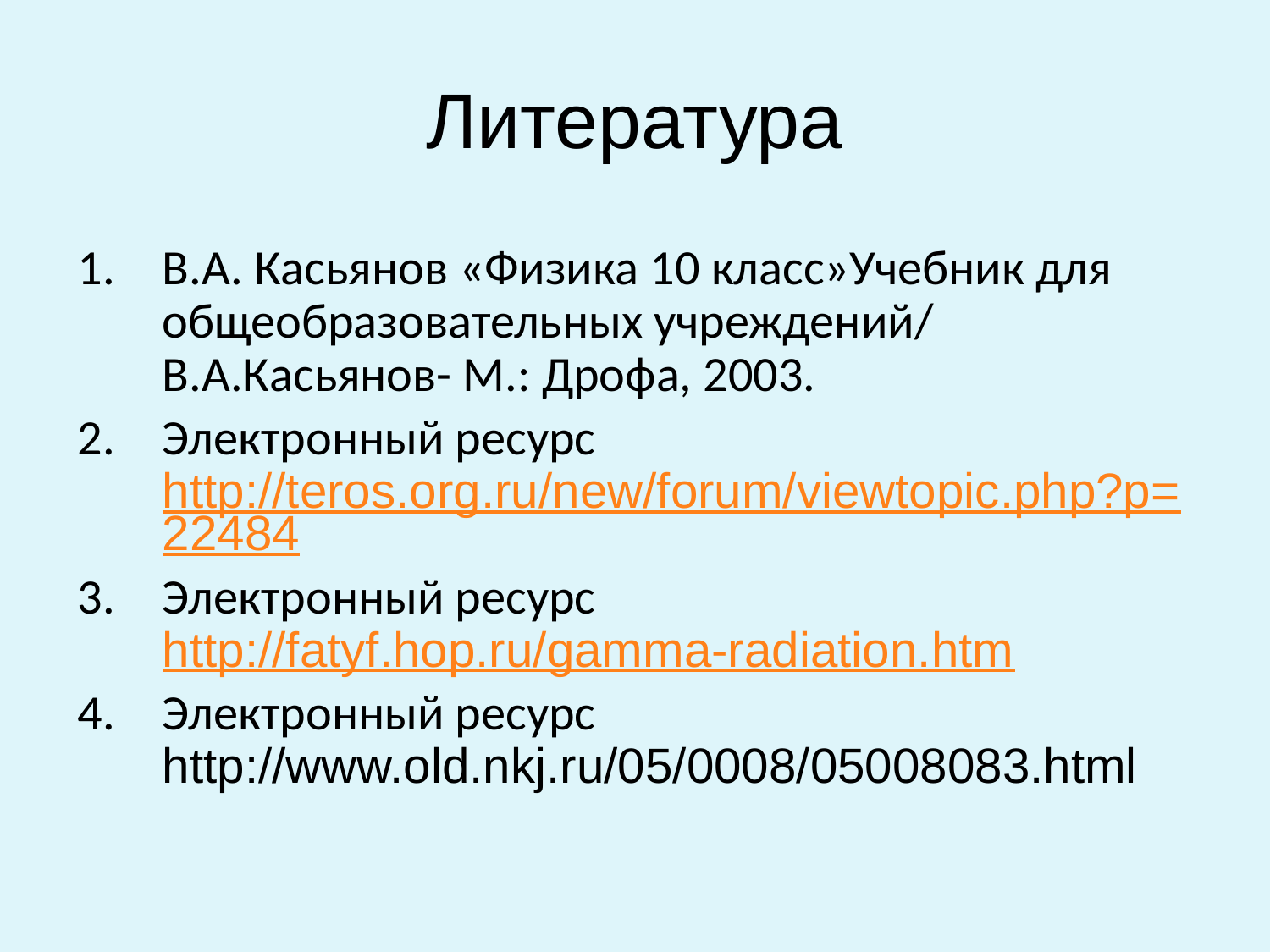

# Литература
В.А. Касьянов «Физика 10 класс»Учебник для общеобразовательных учреждений/ В.А.Касьянов- М.: Дрофа, 2003.
Электронный ресурс http://teros.org.ru/new/forum/viewtopic.php?p=22484
Электронный ресурс http://fatyf.hop.ru/gamma-radiation.htm
Электронный ресурс http://www.old.nkj.ru/05/0008/05008083.html